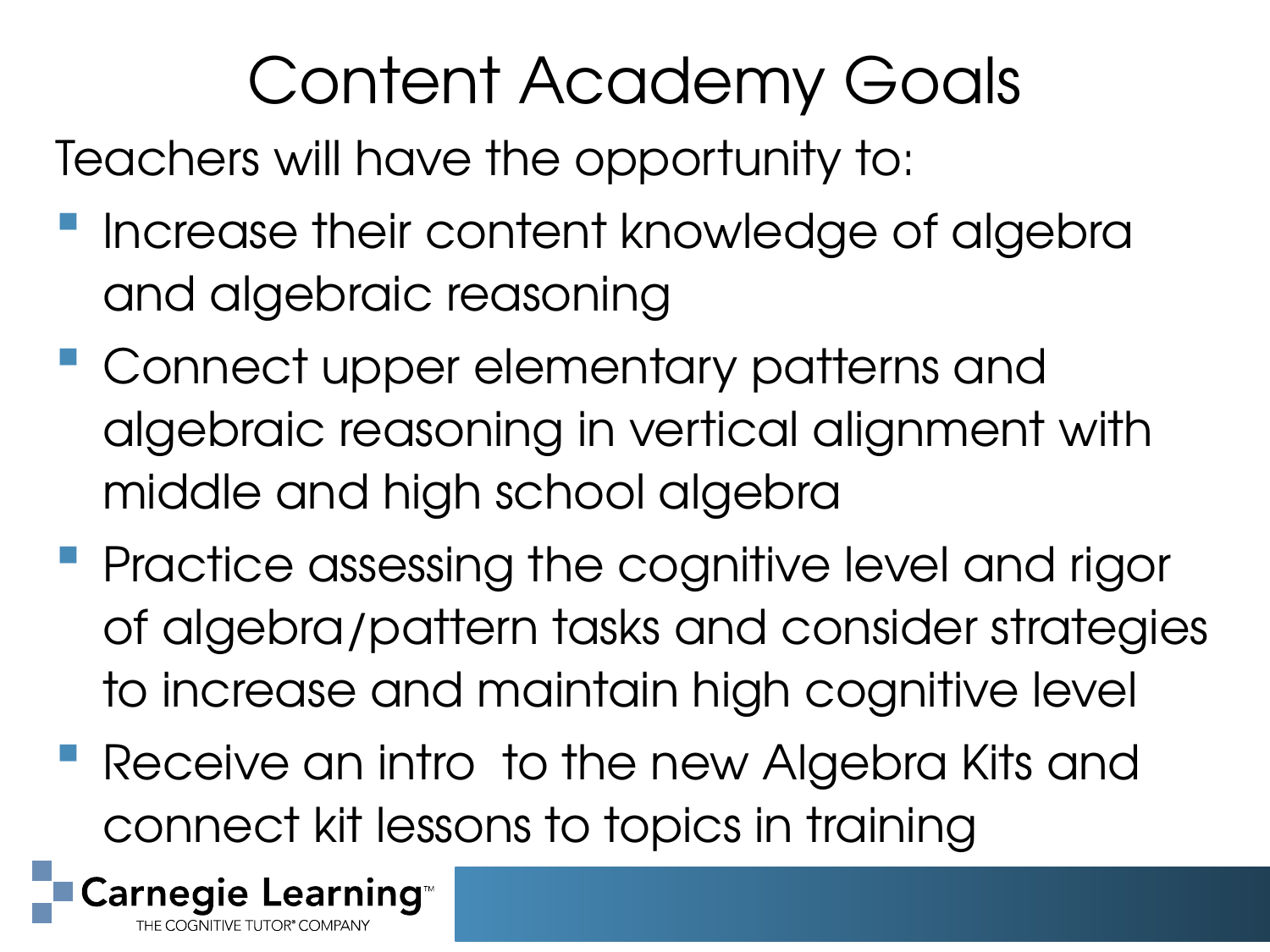

# Content Academy Goals
Teachers will have the opportunity to:
Increase their content knowledge of algebra and algebraic reasoning
Connect upper elementary patterns and algebraic reasoning in vertical alignment with middle and high school algebra
Practice assessing the cognitive level and rigor of algebra/pattern tasks and consider strategies to increase and maintain high cognitive level
Receive an intro  to the new Algebra Kits and connect kit lessons to topics in training